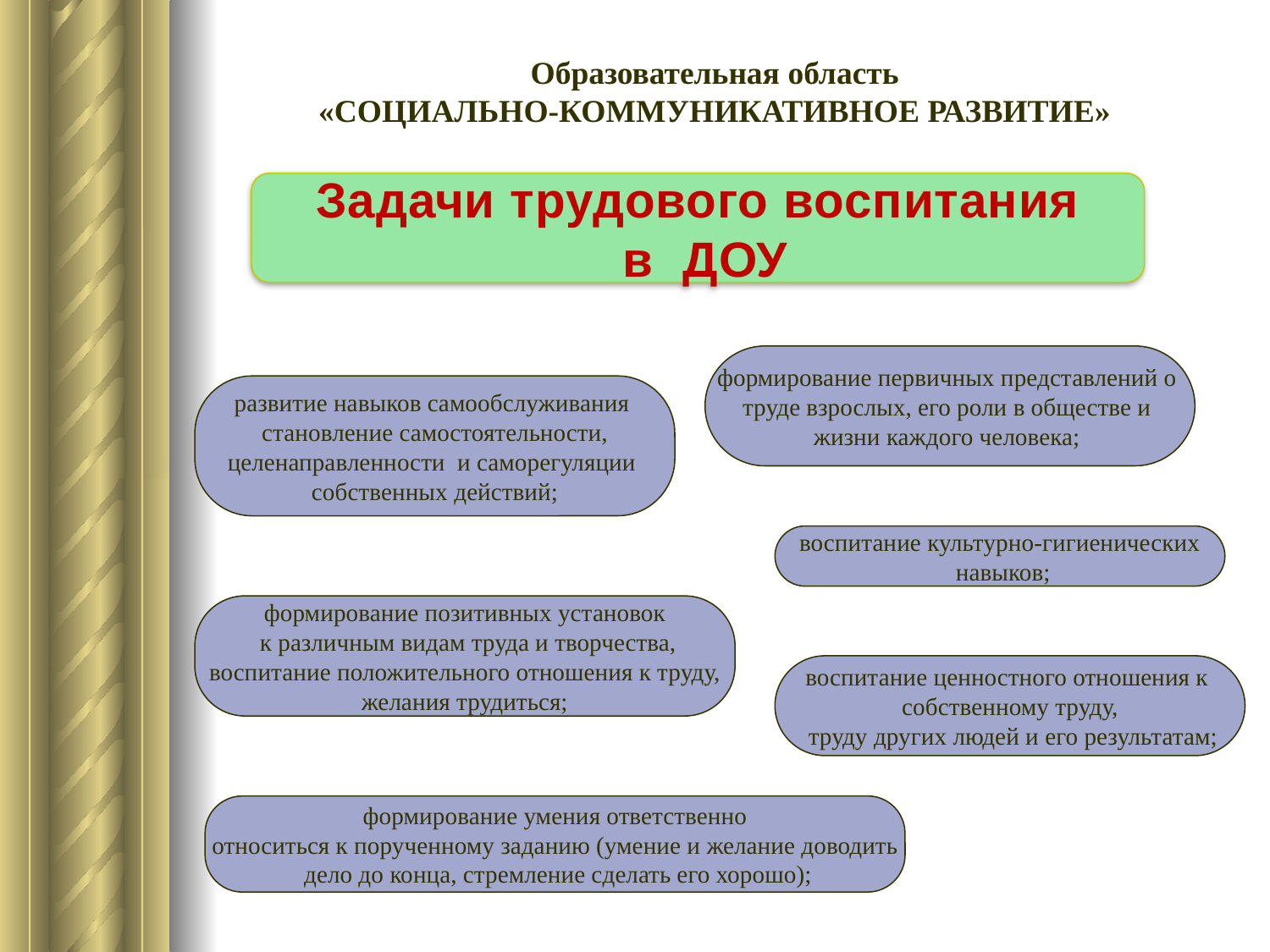

Образовательная область
 «СОЦИАЛЬНО-КОММУНИКАТИВНОЕ РАЗВИТИЕ»
Задачи трудового воспитания
 в  ДОУ
формирование первичных представлений о
труде взрослых, его роли в обществе и
жизни каждого человека;
развитие навыков самообслуживания
становление самостоятельности,
целенаправленности  и саморегуляции
собственных действий;
воспитание культурно-гигиенических
 навыков;
формирование позитивных установок
 к различным видам труда и творчества,
 воспитание положительного отношения к труду,
желания трудиться;
воспитание ценностного отношения к
собственному труду,
 труду других людей и его результатам;
формирование умения ответственно
относиться к порученному заданию (умение и желание доводить
 дело до конца, стремление сделать его хорошо);